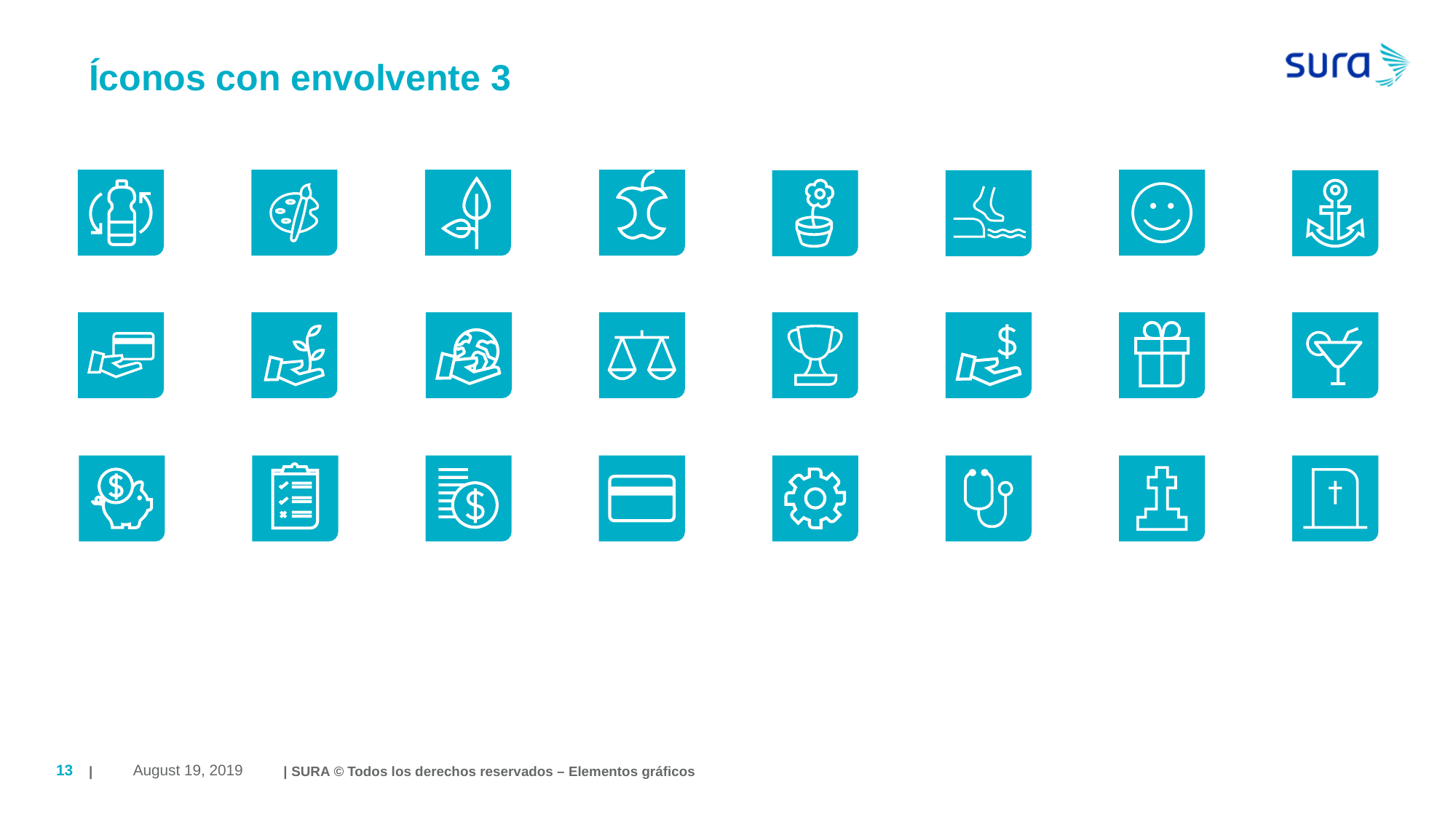

# Íconos con envolvente 3

|                                                  | SURA © Todos los derechos reservados – Elementos gráficos
13
August 19, 2019